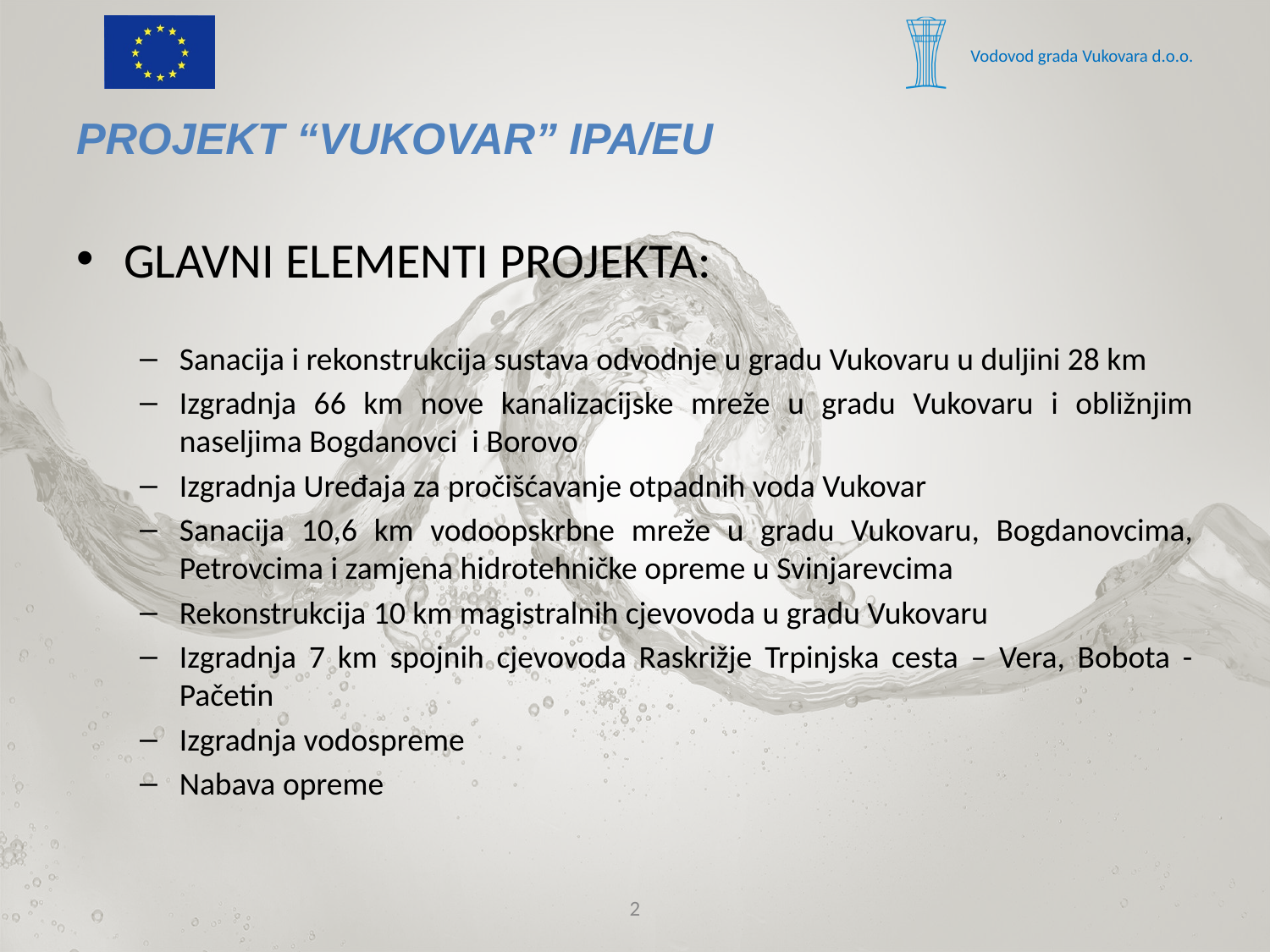

# Projekt “Vukovar” IPA/EU
GLAVNI ELEMENTI PROJEKTA:

Sanacija i rekonstrukcija sustava odvodnje u gradu Vukovaru u duljini 28 km
Izgradnja 66 km nove kanalizacijske mreže u gradu Vukovaru i obližnjim naseljima Bogdanovci  i Borovo
Izgradnja Uređaja za pročišćavanje otpadnih voda Vukovar
Sanacija 10,6 km vodoopskrbne mreže u gradu Vukovaru, Bogdanovcima, Petrovcima i zamjena hidrotehničke opreme u Svinjarevcima
Rekonstrukcija 10 km magistralnih cjevovoda u gradu Vukovaru
Izgradnja 7 km spojnih cjevovoda Raskrižje Trpinjska cesta – Vera, Bobota - Pačetin
Izgradnja vodospreme
Nabava opreme
2